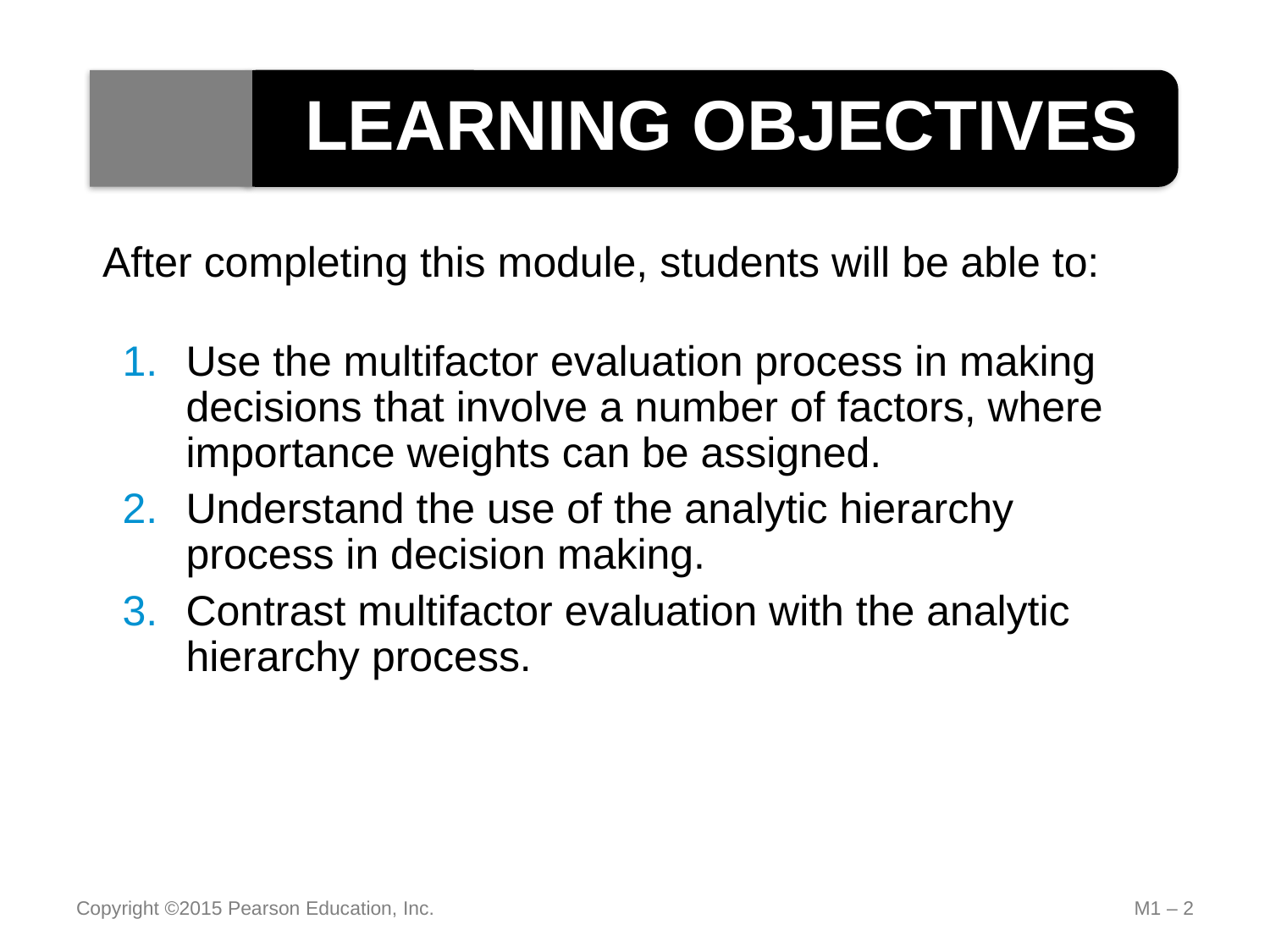

LEARNING OBJECTIVES
After completing this module, students will be able to:
Use the multifactor evaluation process in making decisions that involve a number of factors, where importance weights can be assigned.
Understand the use of the analytic hierarchy process in decision making.
Contrast multifactor evaluation with the analytic hierarchy process.
Copyright ©2015 Pearson Education, Inc.
M1 – 2